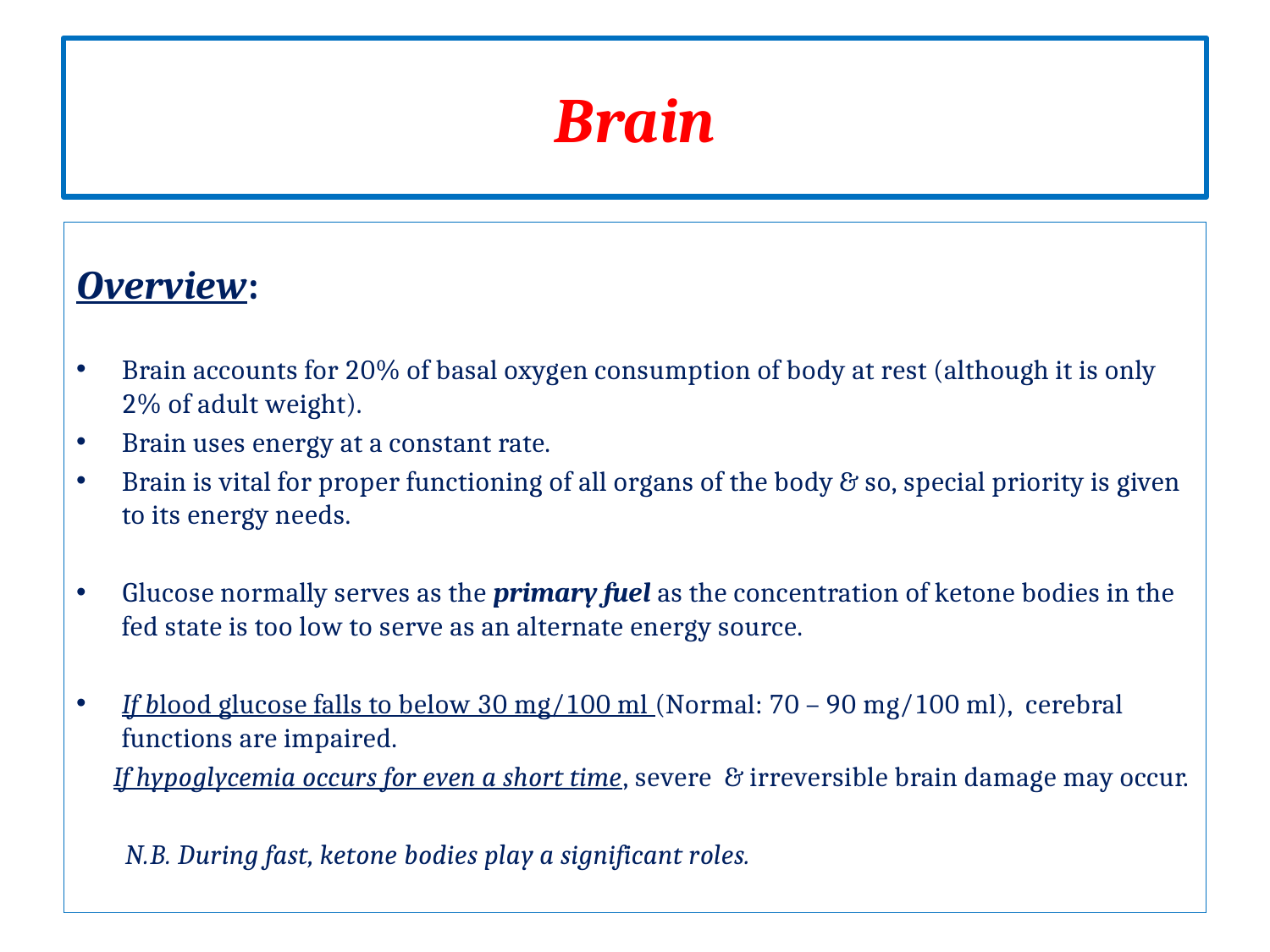

# Brain

Overview:

Brain accounts for 20% of basal oxygen consumption of body at rest (although it is only 2% of adult weight).
Brain uses energy at a constant rate.
Brain is vital for proper functioning of all organs of the body & so, special priority is given to its energy needs.

Glucose normally serves as the primary fuel as the concentration of ketone bodies in the fed state is too low to serve as an alternate energy source.

If blood glucose falls to below 30 mg/100 ml (Normal: 70 – 90 mg/100 ml),  cerebral functions are impaired.
      If hypoglycemia occurs for even a short time, severe  & irreversible brain damage may occur.

        N.B. During fast, ketone bodies play a significant roles.